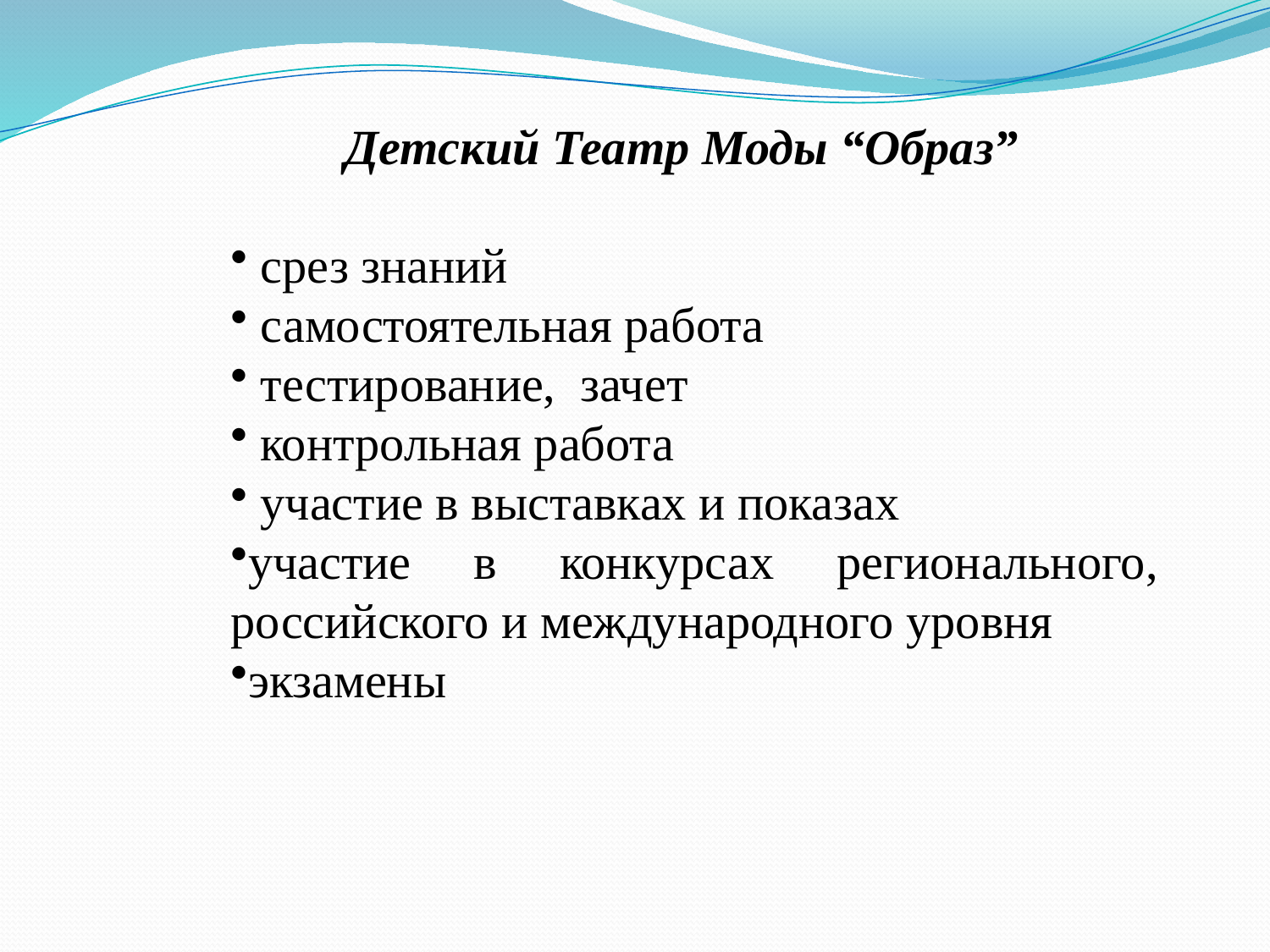

Детский Театр Моды “Образ”

 срез знаний
 самостоятельная работа
 тестирование,  зачет
 контрольная работа
 участие в выставках и показах
участие в конкурсах регионального, российского и международного уровня
экзамены